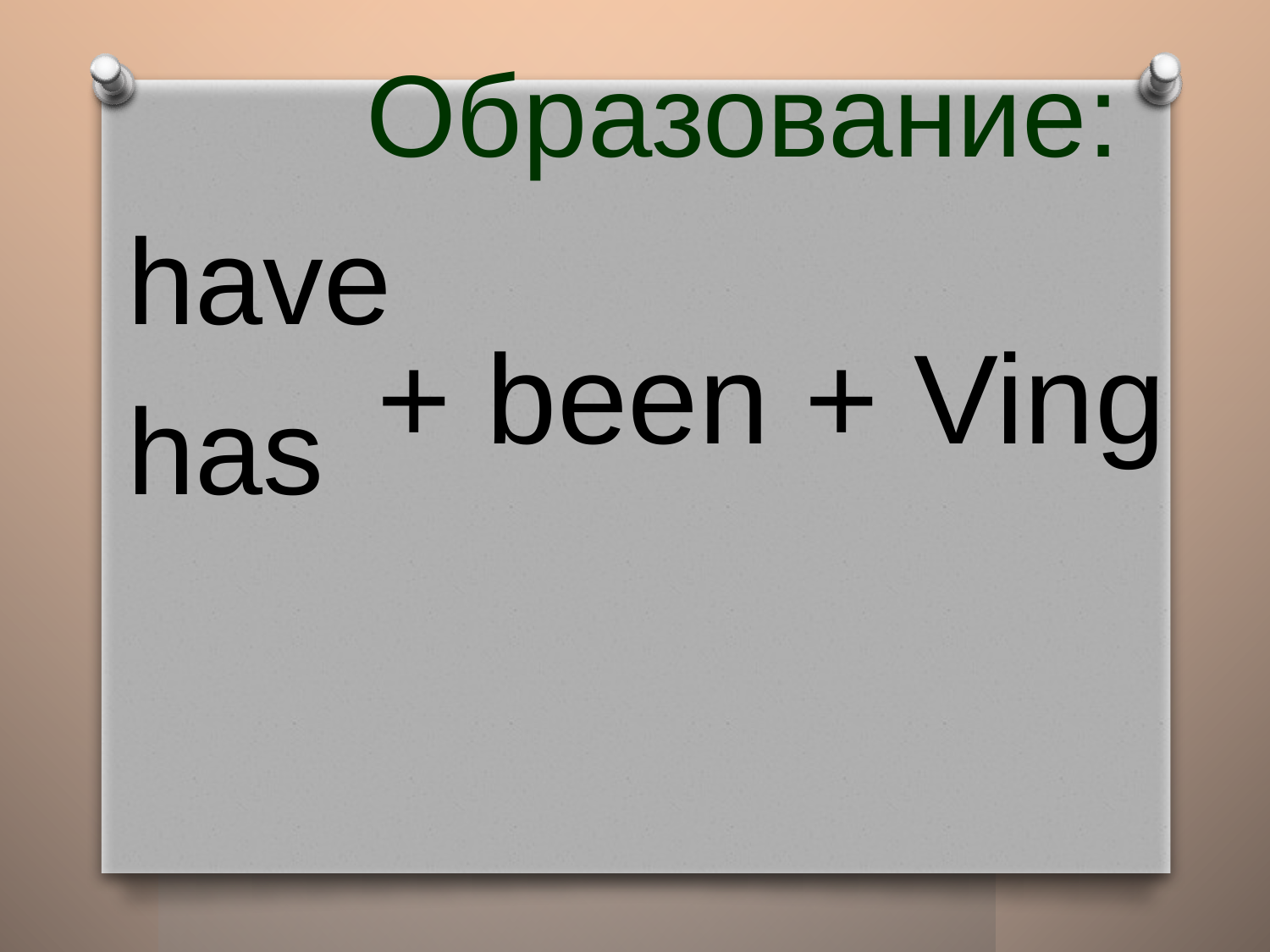

# Образование:
have
has
+ been + Ving